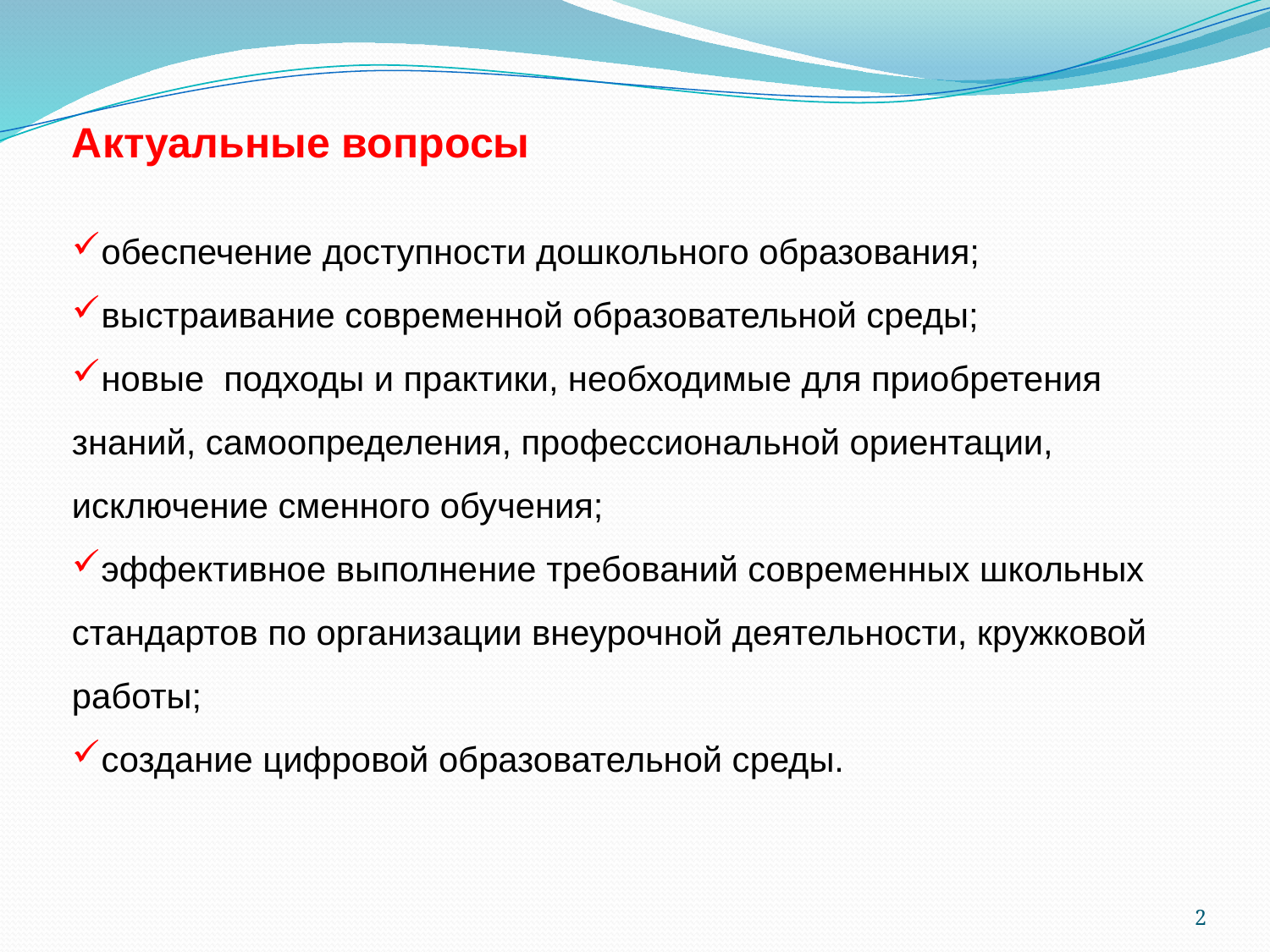

Актуальные вопросы

обеспечение доступности дошкольного образования;
выстраивание современной образовательной среды;
новые  подходы и практики, необходимые для приобретения знаний, самоопределения, профессиональной ориентации,  исключение сменного обучения;
эффективное выполнение требований современных школьных стандартов по организации внеурочной деятельности, кружковой работы;
создание цифровой образовательной среды.

2